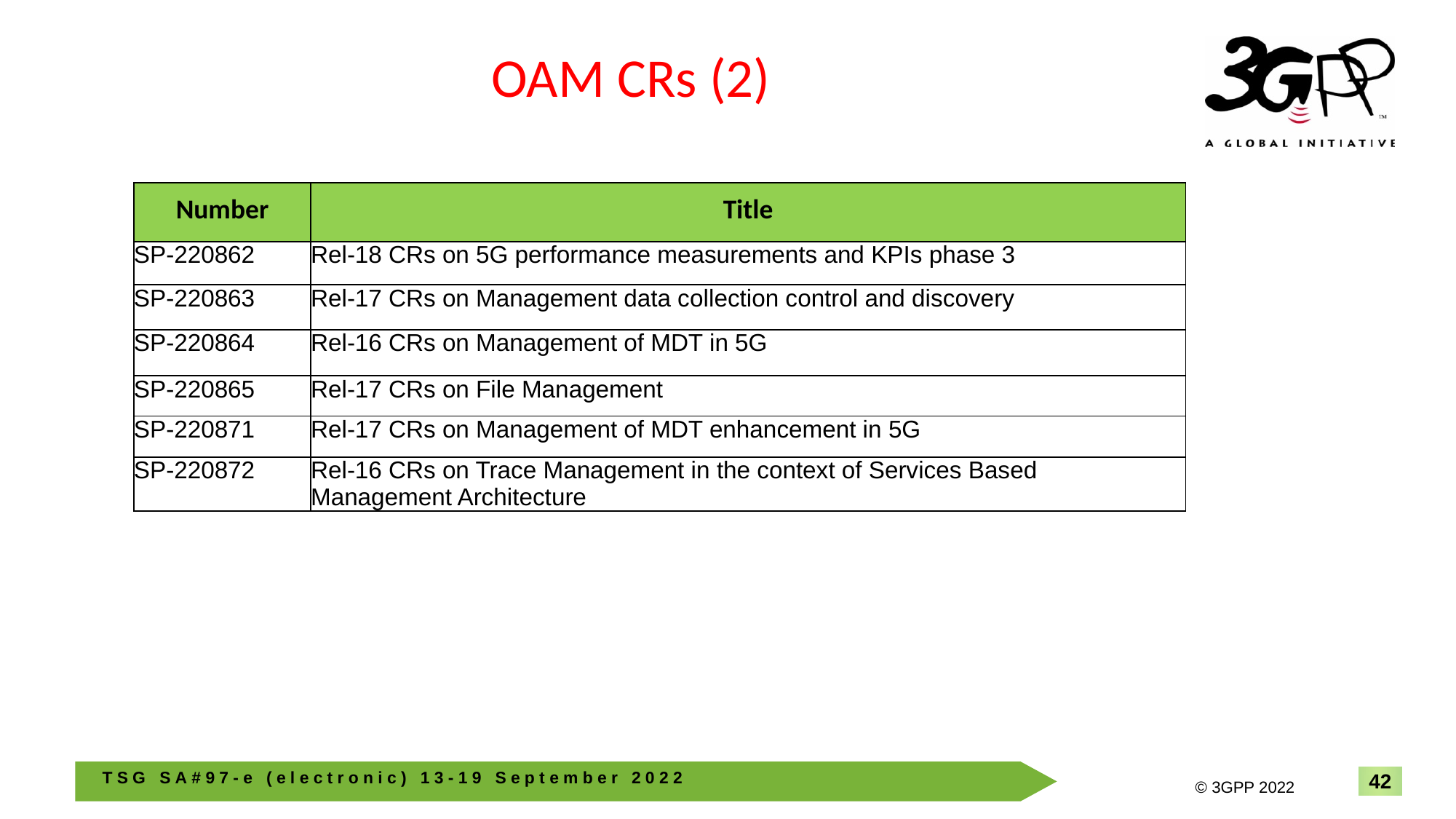

# OAM CRs (2)
| Number | Title |
| --- | --- |
| SP-220862 | Rel-18 CRs on 5G performance measurements and KPIs phase 3 |
| SP-220863 | Rel-17 CRs on Management data collection control and discovery |
| SP-220864 | Rel-16 CRs on Management of MDT in 5G |
| SP-220865 | Rel-17 CRs on File Management |
| SP-220871 | Rel-17 CRs on Management of MDT enhancement in 5G |
| SP-220872 | Rel-16 CRs on Trace Management in the context of Services Based Management Architecture |